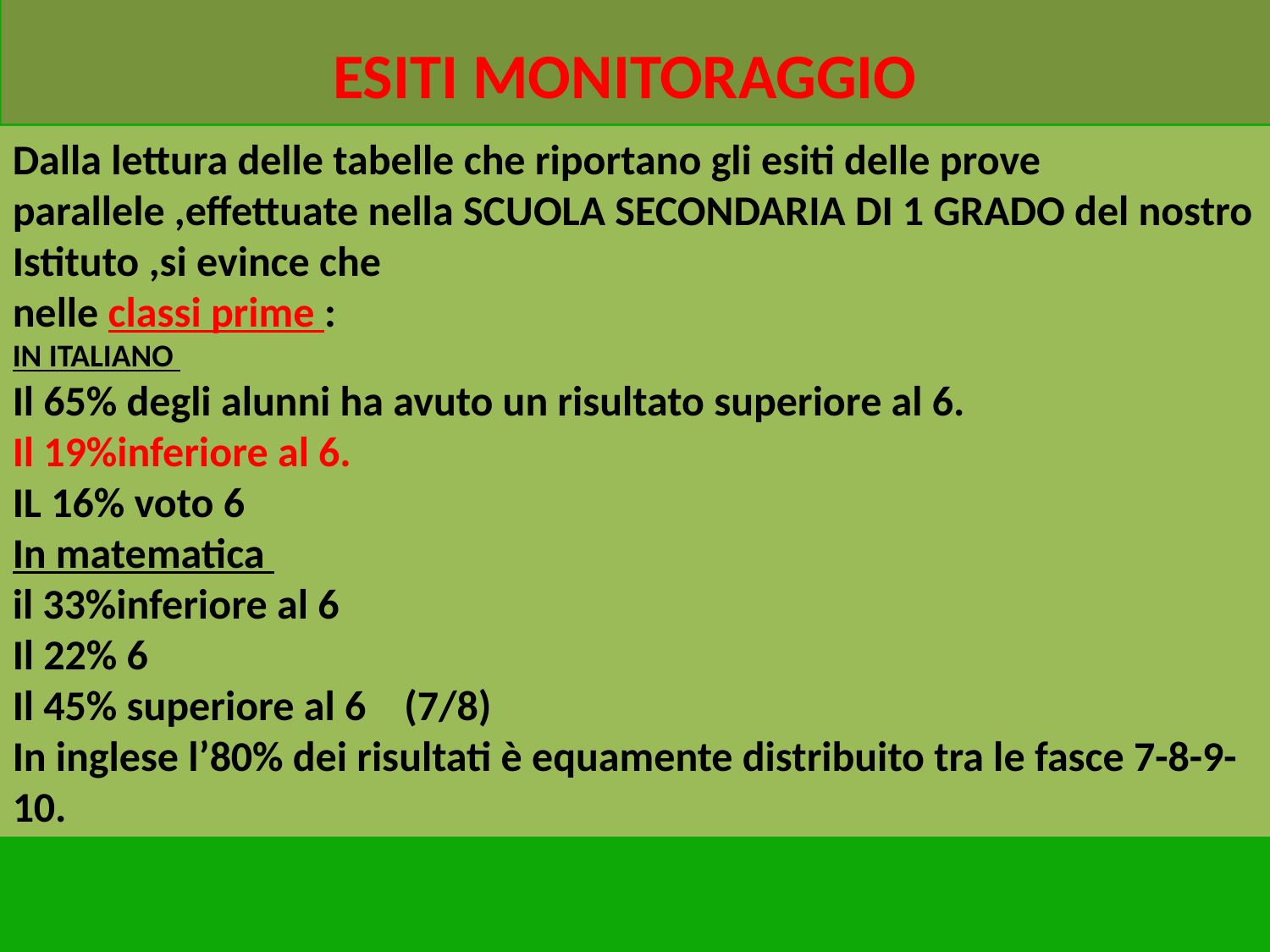

ESITI MONITORAGGIO
Dalla lettura delle tabelle che riportano gli esiti delle prove parallele ,effettuate nella SCUOLA SECONDARIA DI 1 GRADO del nostro Istituto ,si evince che
nelle classi prime :
IN ITALIANO
Il 65% degli alunni ha avuto un risultato superiore al 6.
Il 19%inferiore al 6.
IL 16% voto 6
In matematica
il 33%inferiore al 6
Il 22% 6
Il 45% superiore al 6    (7/8)
In inglese l’80% dei risultati è equamente distribuito tra le fasce 7-8-9-10.